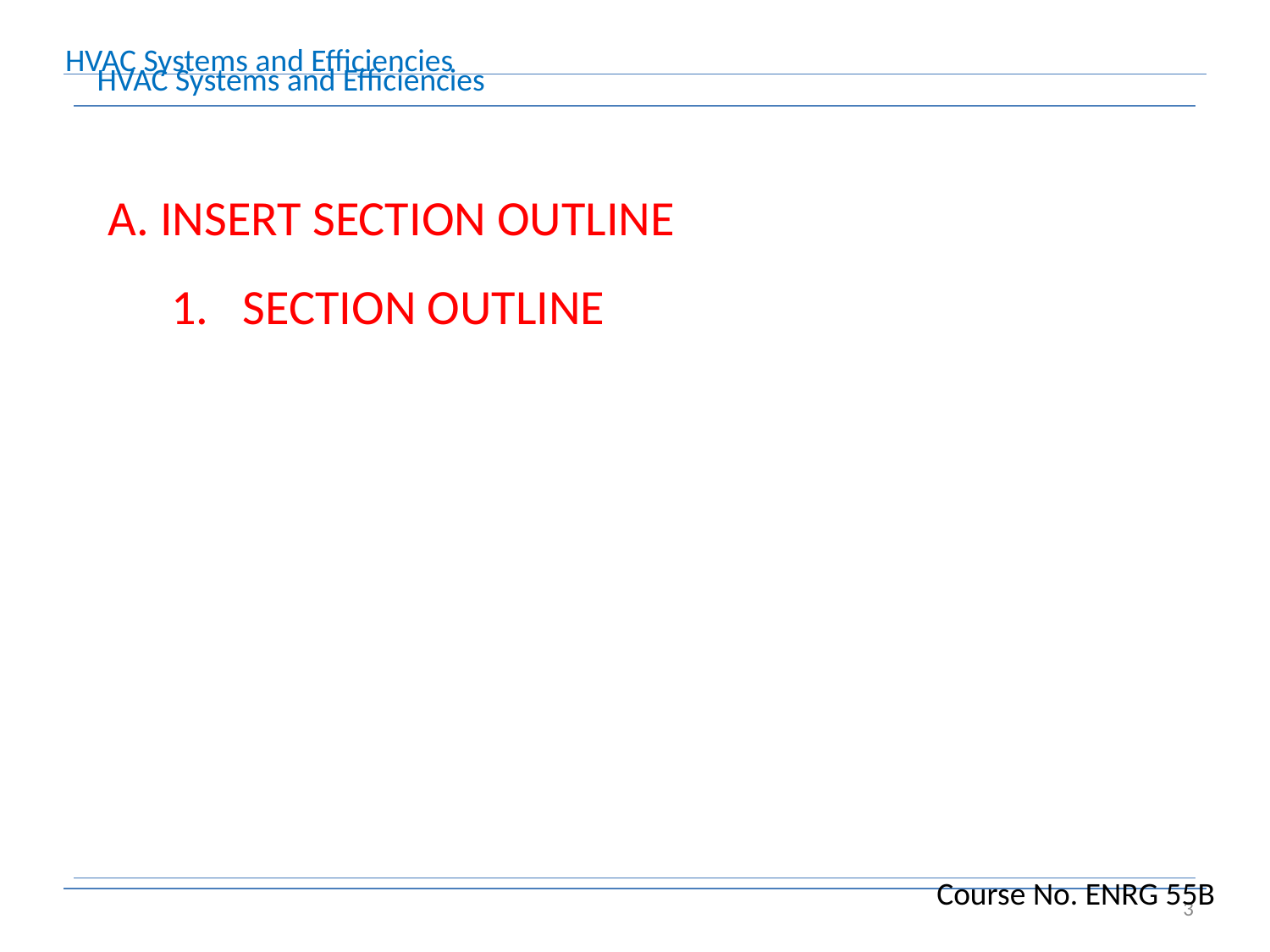

HVAC Systems and Efficiencies
A. INSERT SECTION OUTLINE
SECTION OUTLINE
Course No. ENRG 55B